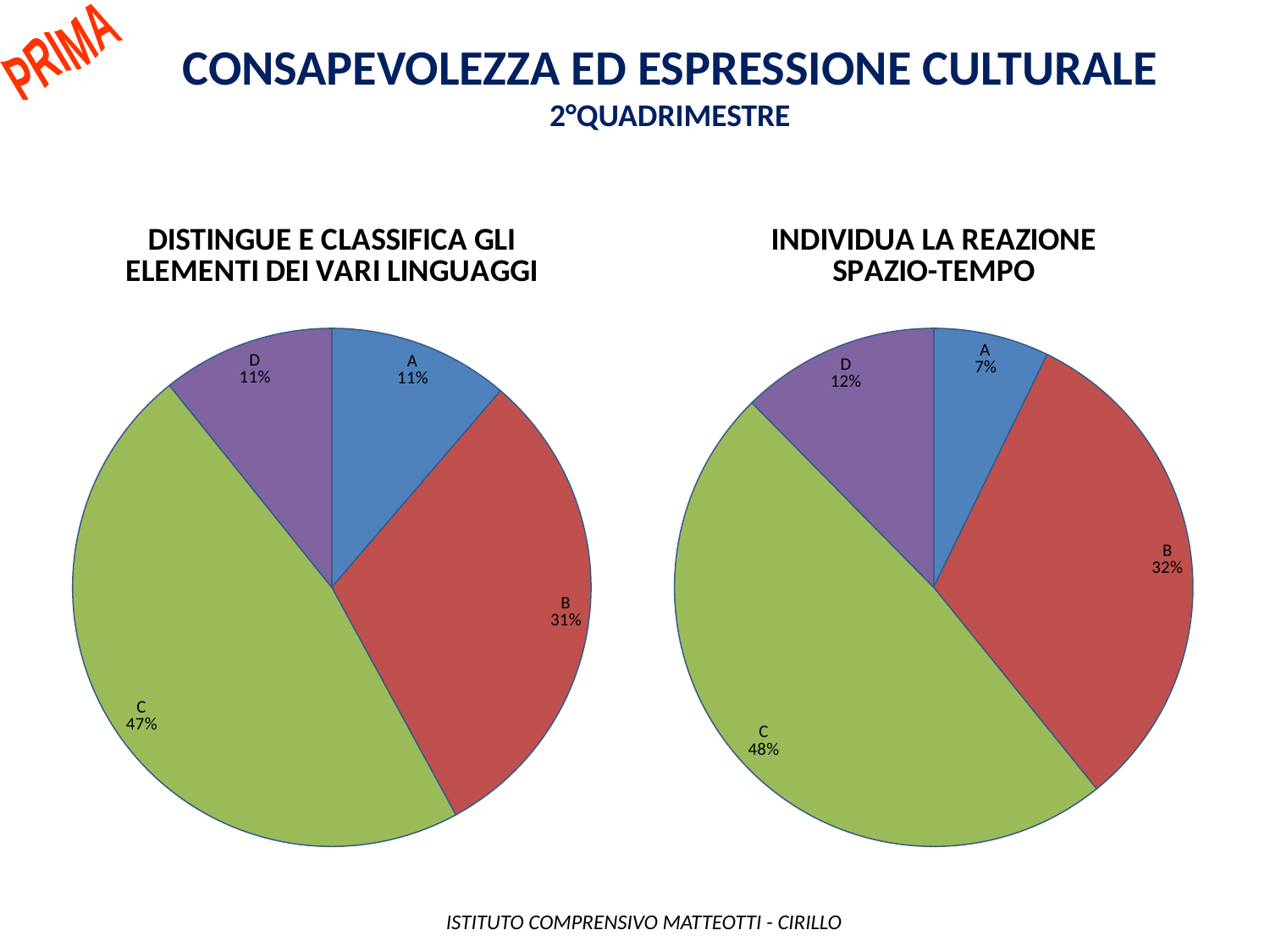

PRIMA
Consapevolezza ed espressione culturale
2°QUADRIMESTRE

### Chart: DISTINGUE E CLASSIFICA GLI ELEMENTI DEI VARI LINGUAGGI

| Category |  |
|---|---|
| A | 22.0 |
| B | 60.0 |
| C | 92.0 |
| D | 21.0 |

### Chart: INDIVIDUA LA REAZIONE SPAZIO-TEMPO

| Category |  |
|---|---|
| A | 14.0 |
| B | 62.0 |
| C | 94.0 |
| D | 24.0 |
 ISTITUTO COMPRENSIVO MATTEOTTI - CIRILLO